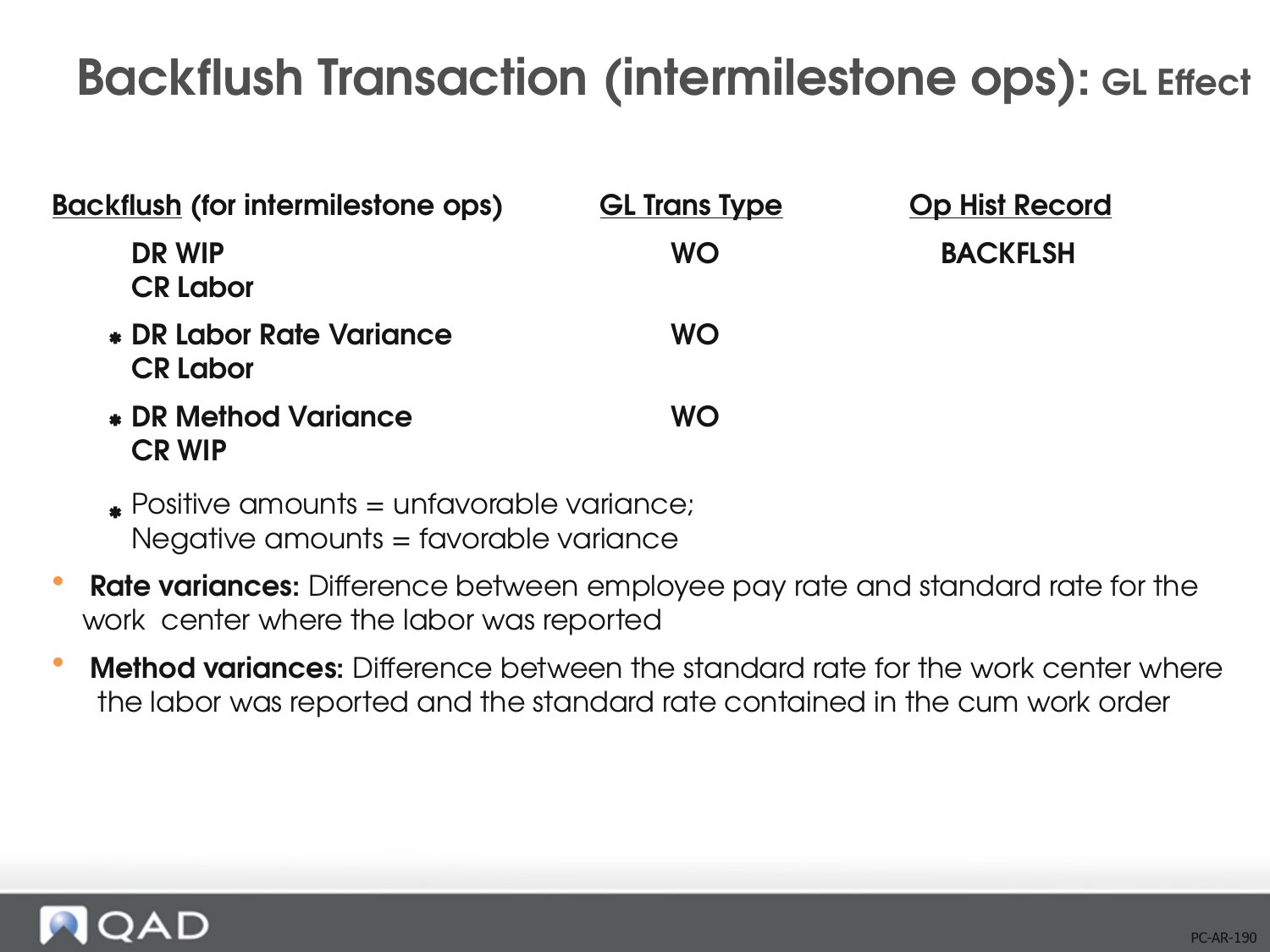

# Backflush Transaction (intermilestone ops): GL Effect
Backflush (for intermilestone ops)	GL Trans Type	Op Hist Record
		DR WIP		WO 		BACKFLSH			CR Labor
		DR Labor Rate Variance		WO 						CR Labor
		DR Method Variance		WO						CR WIP
		Positive amounts = unfavorable variance;
		Negative amounts = favorable variance
 Rate variances: Difference between employee pay rate and standard rate for the work 	center where the labor was reported
 Method variances: Difference between the standard rate for the work center where 	the labor was reported and the standard rate contained in the cum work order
*
*
*
PC-AR-190